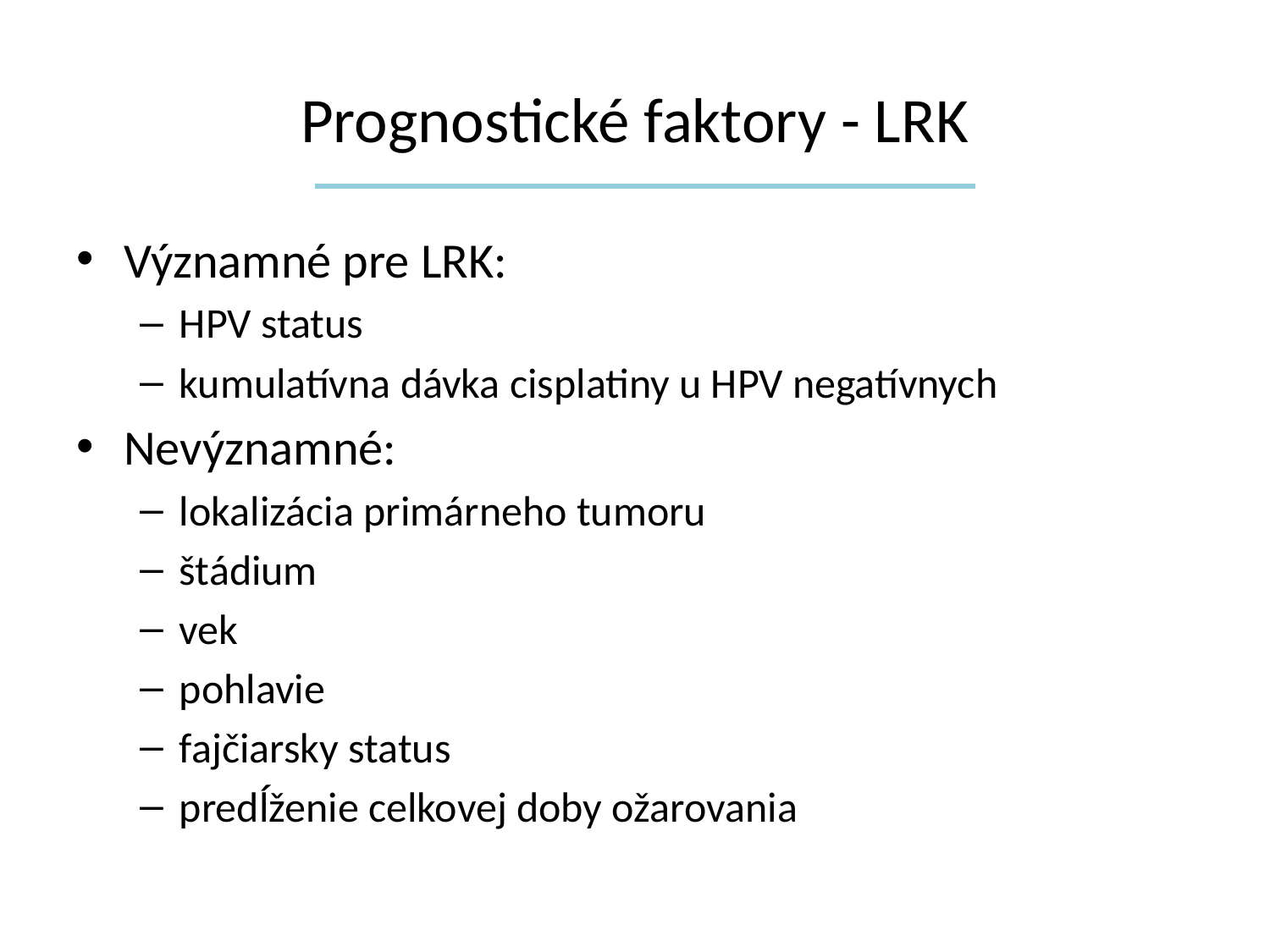

# Prognostické faktory - LRK
Významné pre LRK:
HPV status
kumulatívna dávka cisplatiny u HPV negatívnych
Nevýznamné:
lokalizácia primárneho tumoru
štádium
vek
pohlavie
fajčiarsky status
predĺženie celkovej doby ožarovania